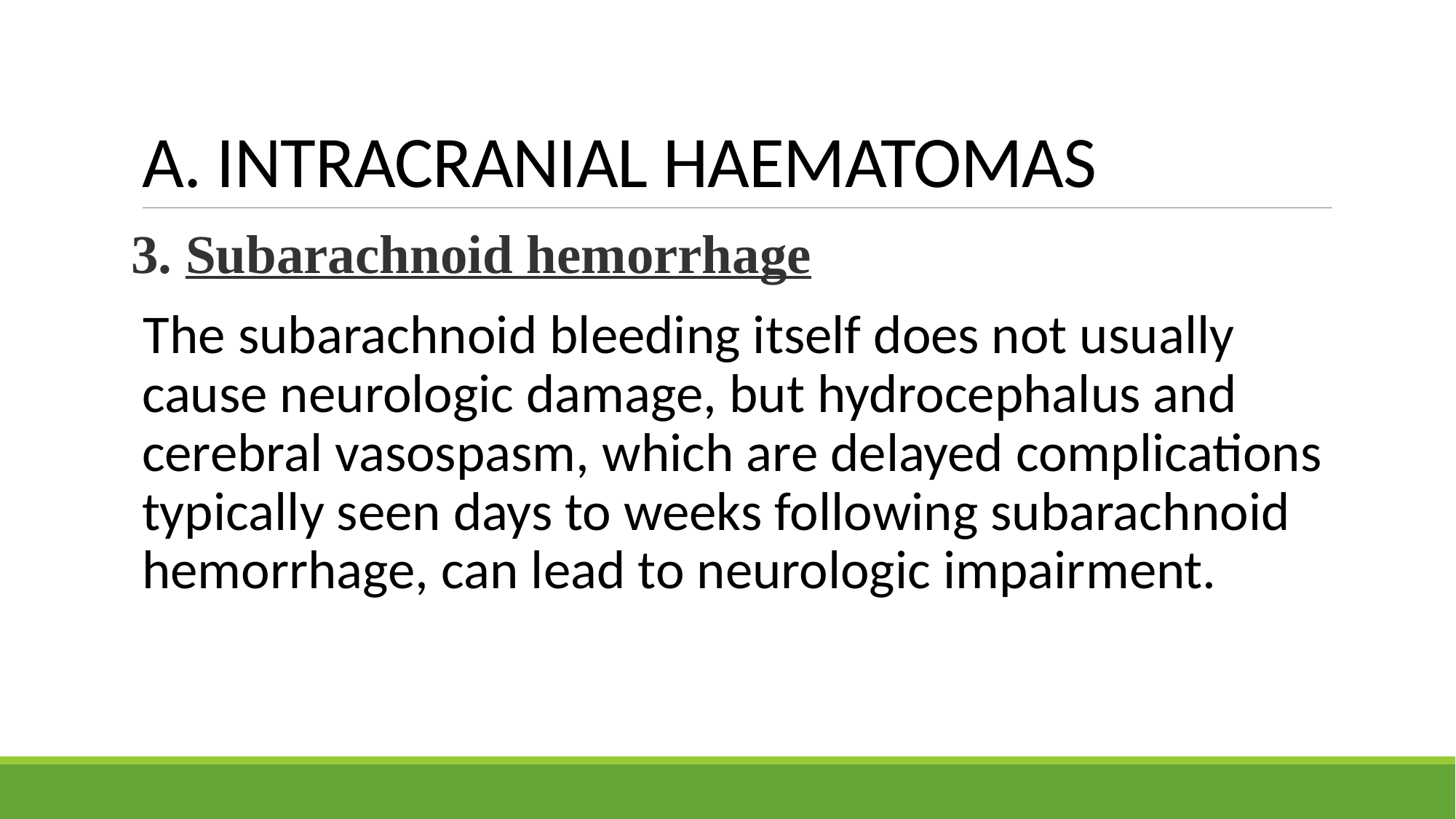

# A. INTRACRANIAL HAEMATOMAS
3. Subarachnoid hemorrhage
The subarachnoid bleeding itself does not usually cause neurologic damage, but hydrocephalus and cerebral vasospasm, which are delayed complications typically seen days to weeks following subarachnoid hemorrhage, can lead to neurologic impairment.